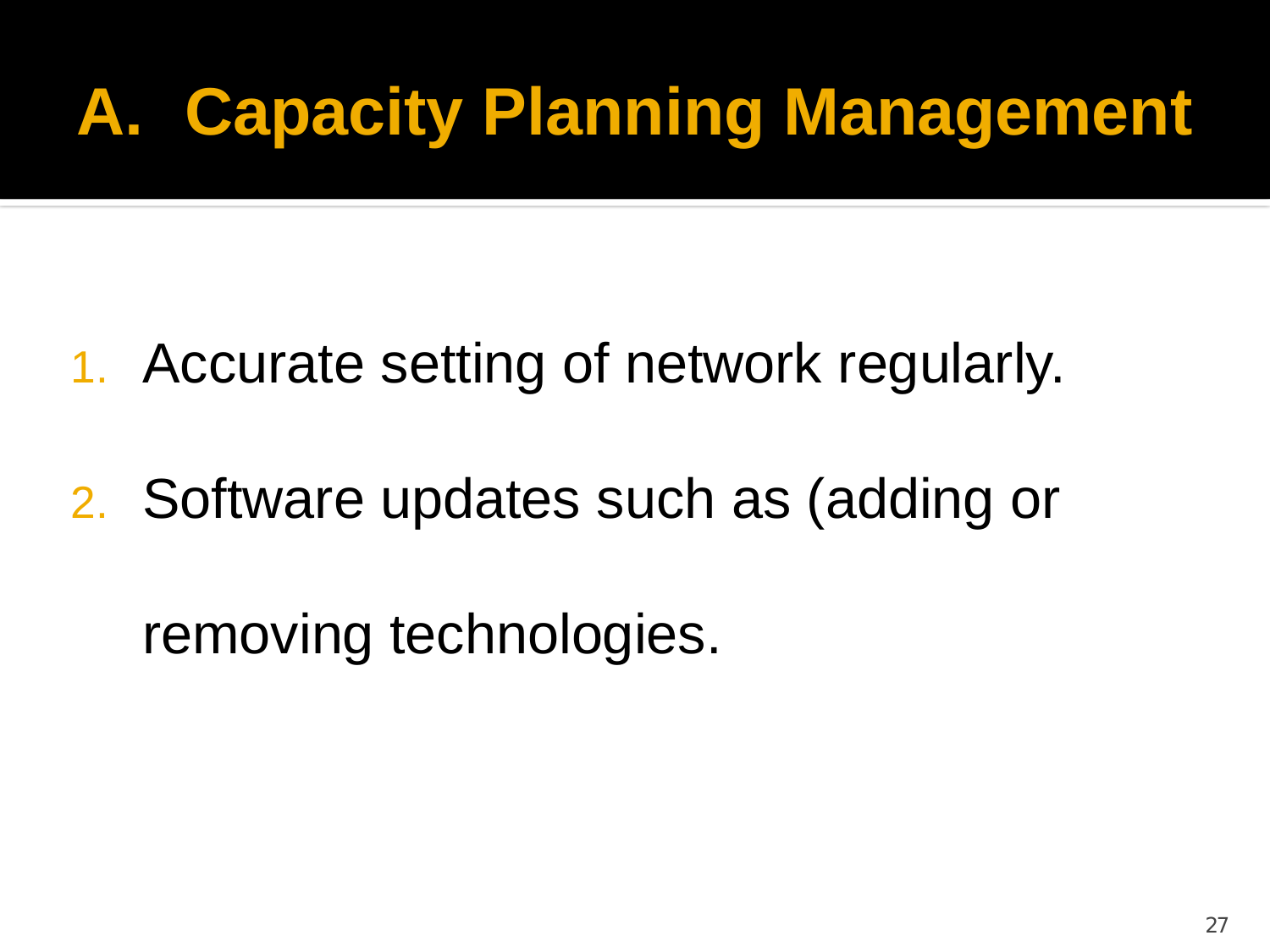

# Capacity Planning Management
Accurate setting of network regularly.
Software updates such as (adding or removing technologies.
27